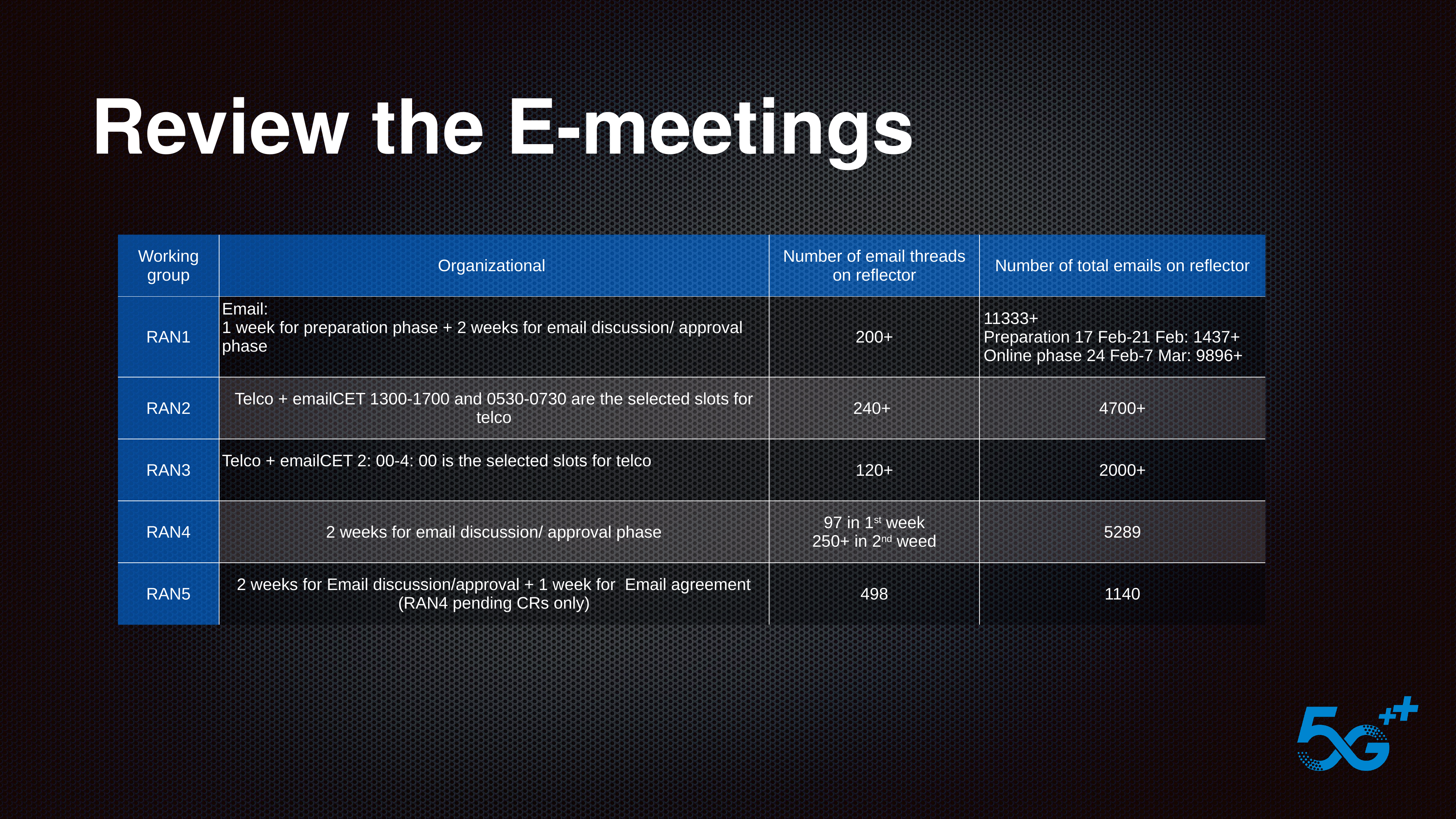

# Review the E-meetings
| Working group | Organizational | Number of email threads on reflector | Number of total emails on reflector |
| --- | --- | --- | --- |
| RAN1 | Email: 1 week for preparation phase + 2 weeks for email discussion/ approval phase | 200+ | 11333+ Preparation 17 Feb-21 Feb: 1437+ Online phase 24 Feb-7 Mar: 9896+ |
| RAN2 | Telco + email CET 1300-1700 and 0530-0730 are the selected slots for telco | 240+ | 4700+ |
| RAN3 | Telco + email CET 2: 00-4: 00 is the selected slots for telco | 120+ | 2000+ |
| RAN4 | 2 weeks for email discussion/ approval phase | 97 in 1st week 250+ in 2nd weed | 5289 |
| RAN5 | 2 weeks for Email discussion/approval + 1 week for  Email agreement (RAN4 pending CRs only) | 498 | 1140 |